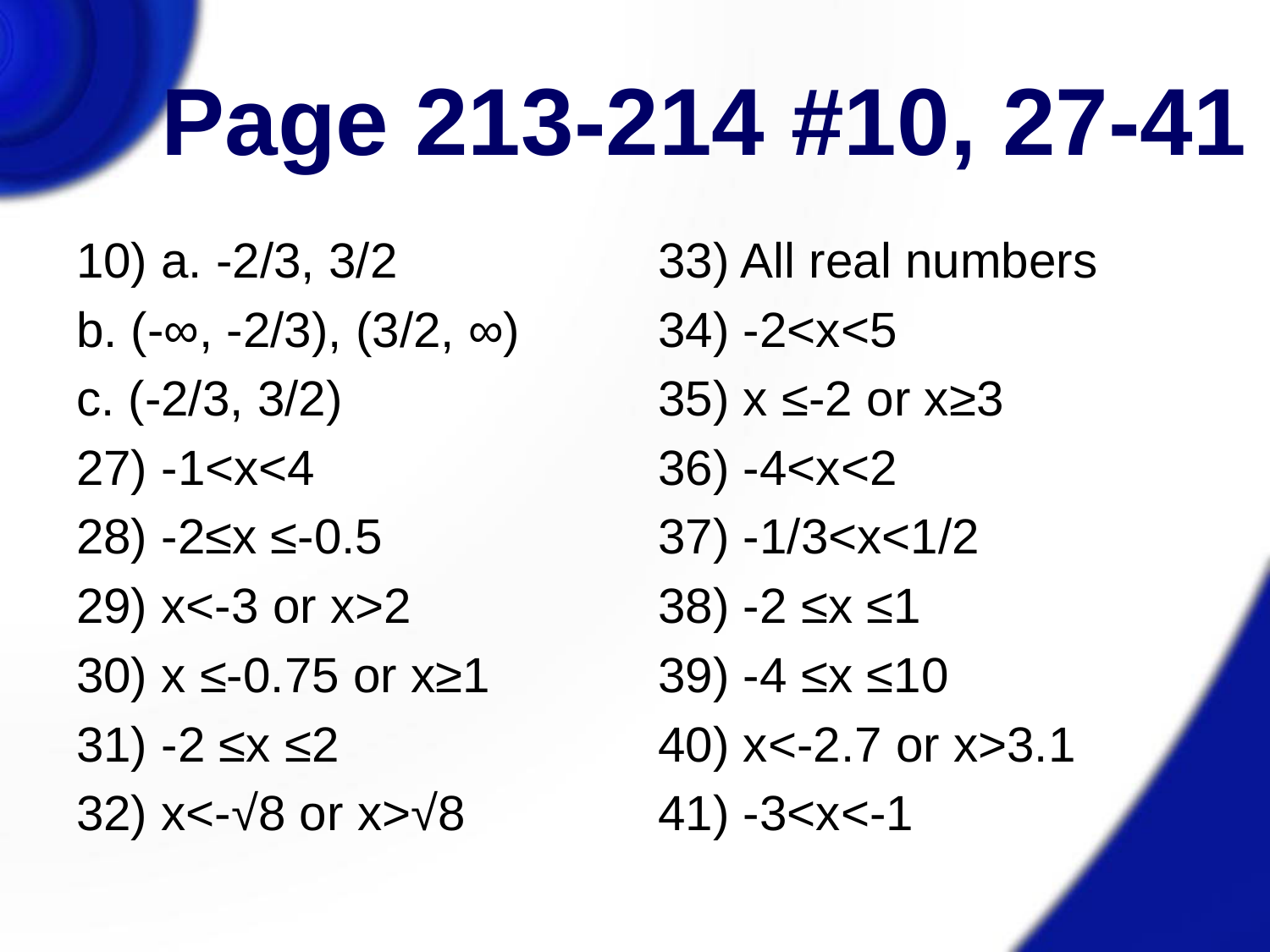

# Page 213-214 #10, 27-41
10) a. -2/3, 3/2
b. (-∞, -2/3), (3/2, ∞)
c. (-2/3, 3/2)
27) -1<x<4
28) -2≤x ≤-0.5
29) x<-3 or x>2
30) x ≤-0.75 or x≥1
31) -2 ≤x ≤2
32) x<-√8 or x>√8
33) All real numbers
34) -2<x<5
35) x ≤-2 or x≥3
36) -4<x<2
37) -1/3<x<1/2
38) -2 ≤x ≤1
39) -4 ≤x ≤10
40) x<-2.7 or x>3.1
41) -3<x<-1